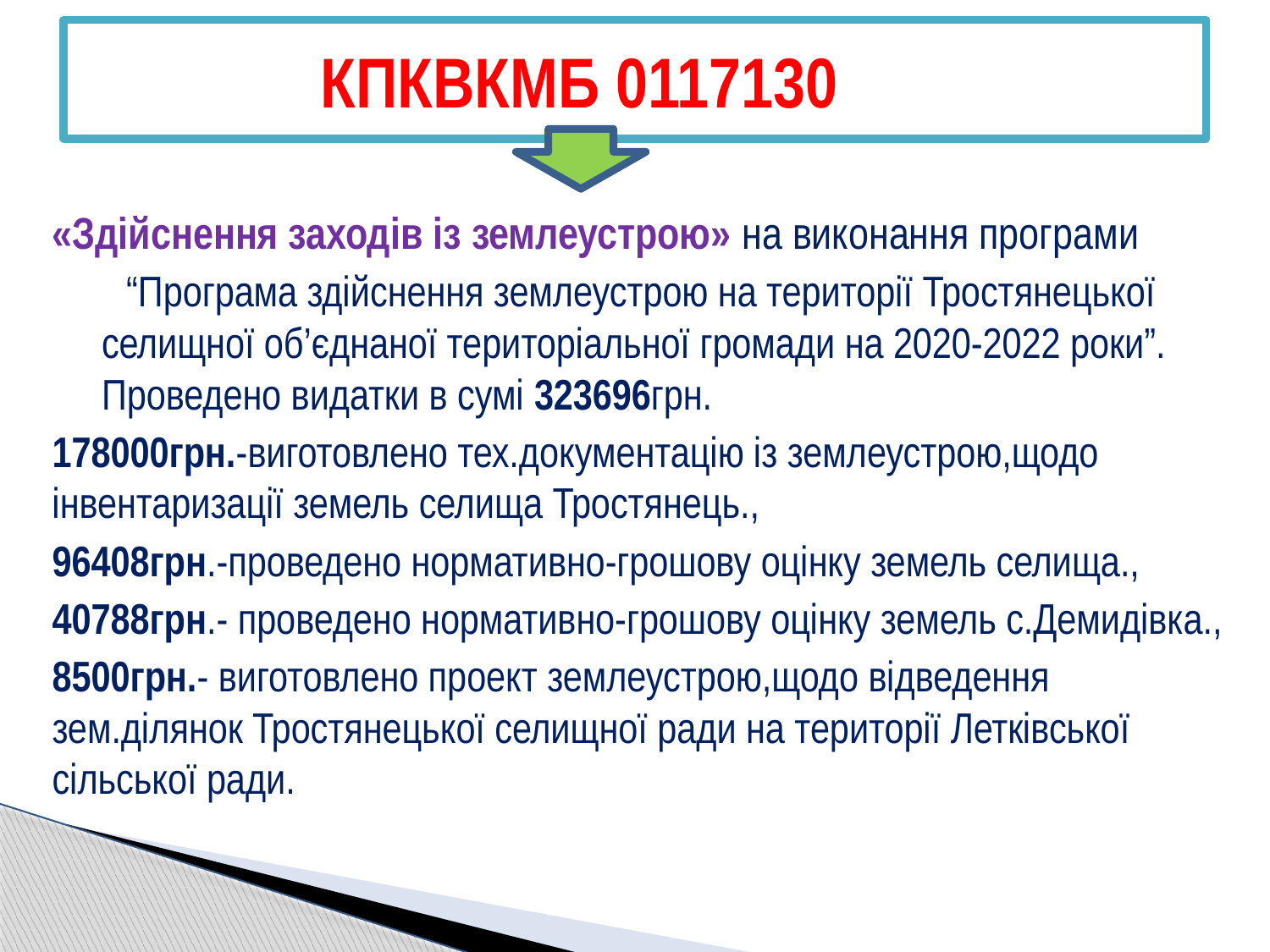

# КПКВКМБ 0117130

«Здійснення заходів із землеустрою» на виконання програми
     “Програма здійснення землеустрою на території Тростянецької селищної об’єднаної територіальної громади на 2020-2022 роки”. Проведено видатки в сумі 323696грн.
178000грн.-виготовлено тех.документацію із землеустрою,щодо інвентаризації земель селища Тростянець.,
96408грн.-проведено нормативно-грошову оцінку земель селища.,
40788грн.- проведено нормативно-грошову оцінку земель с.Демидівка.,
8500грн.- виготовлено проект землеустрою,щодо відведення зем.ділянок Тростянецької селищної ради на території Летківської сільської ради.